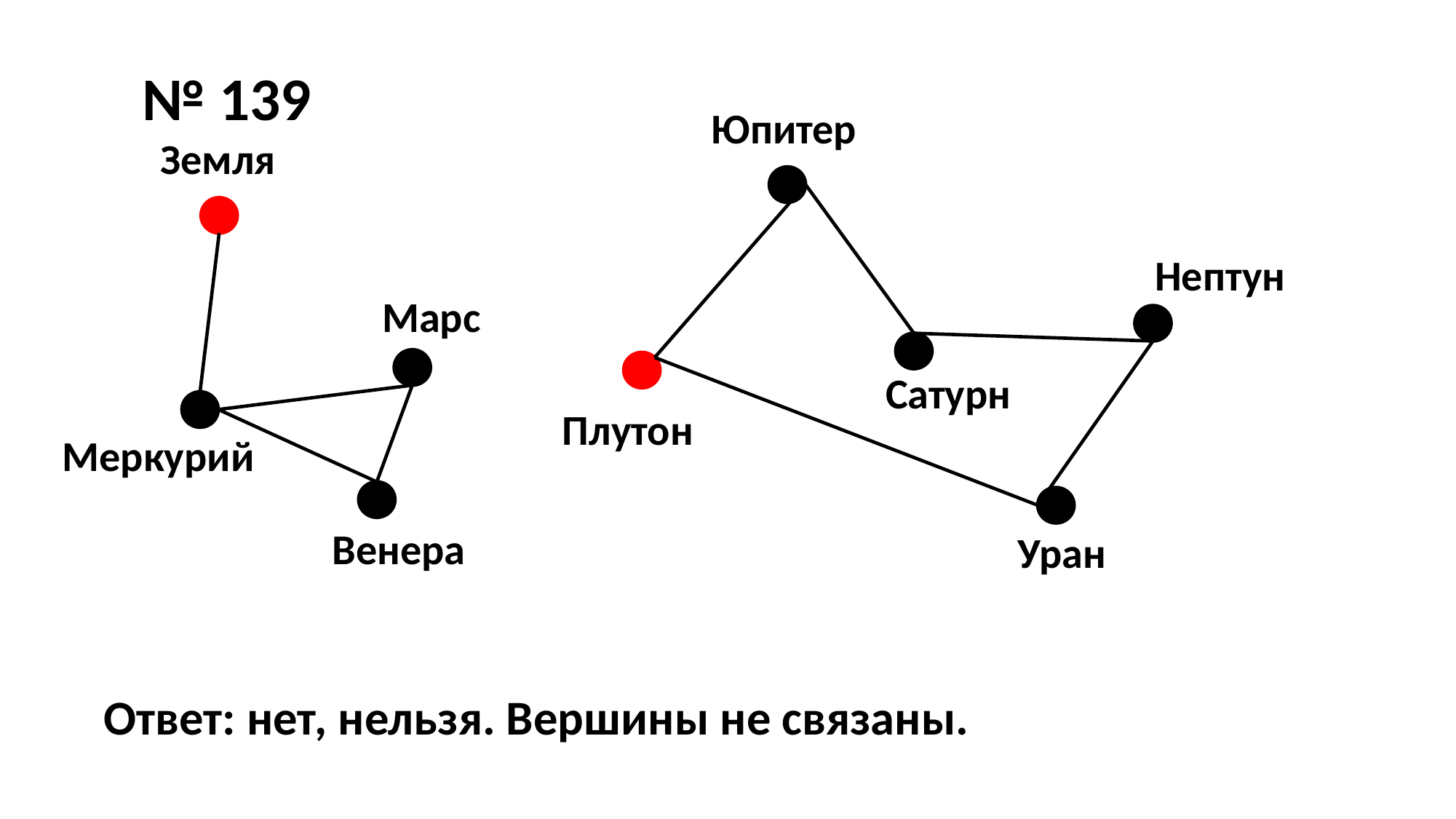

№ 139
Юпитер
Земля

Нептун
Марс

 Сатурн

Плутон
Меркурий

Венера
Уран
Ответ: нет, нельзя. Вершины не связаны.